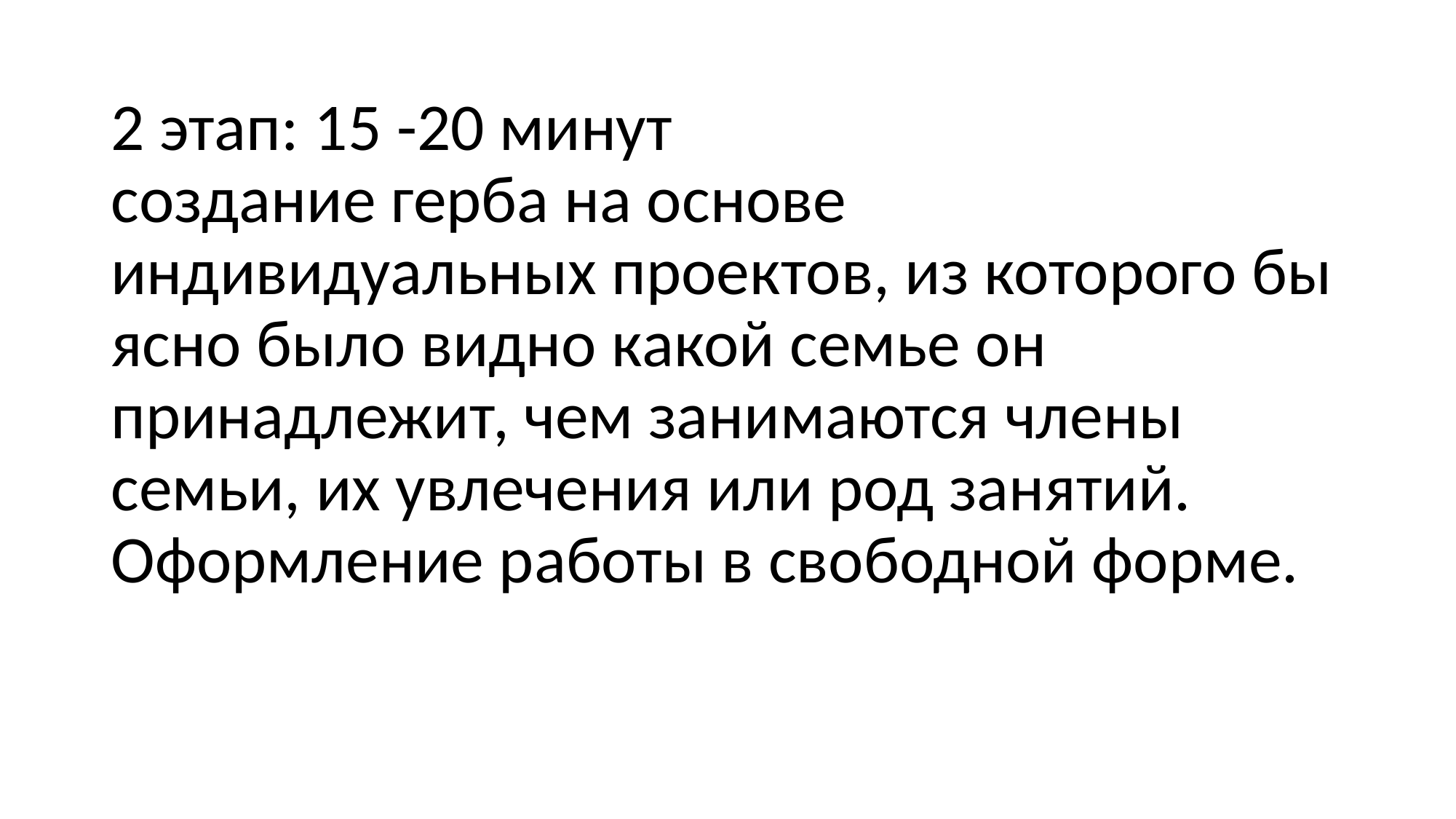

# 2 этап: 15 -20 минут создание герба на основе индивидуальных проектов, из которого бы ясно было видно какой семье он принадлежит, чем занимаются члены семьи, их увлечения или род занятий. Оформление работы в свободной форме.